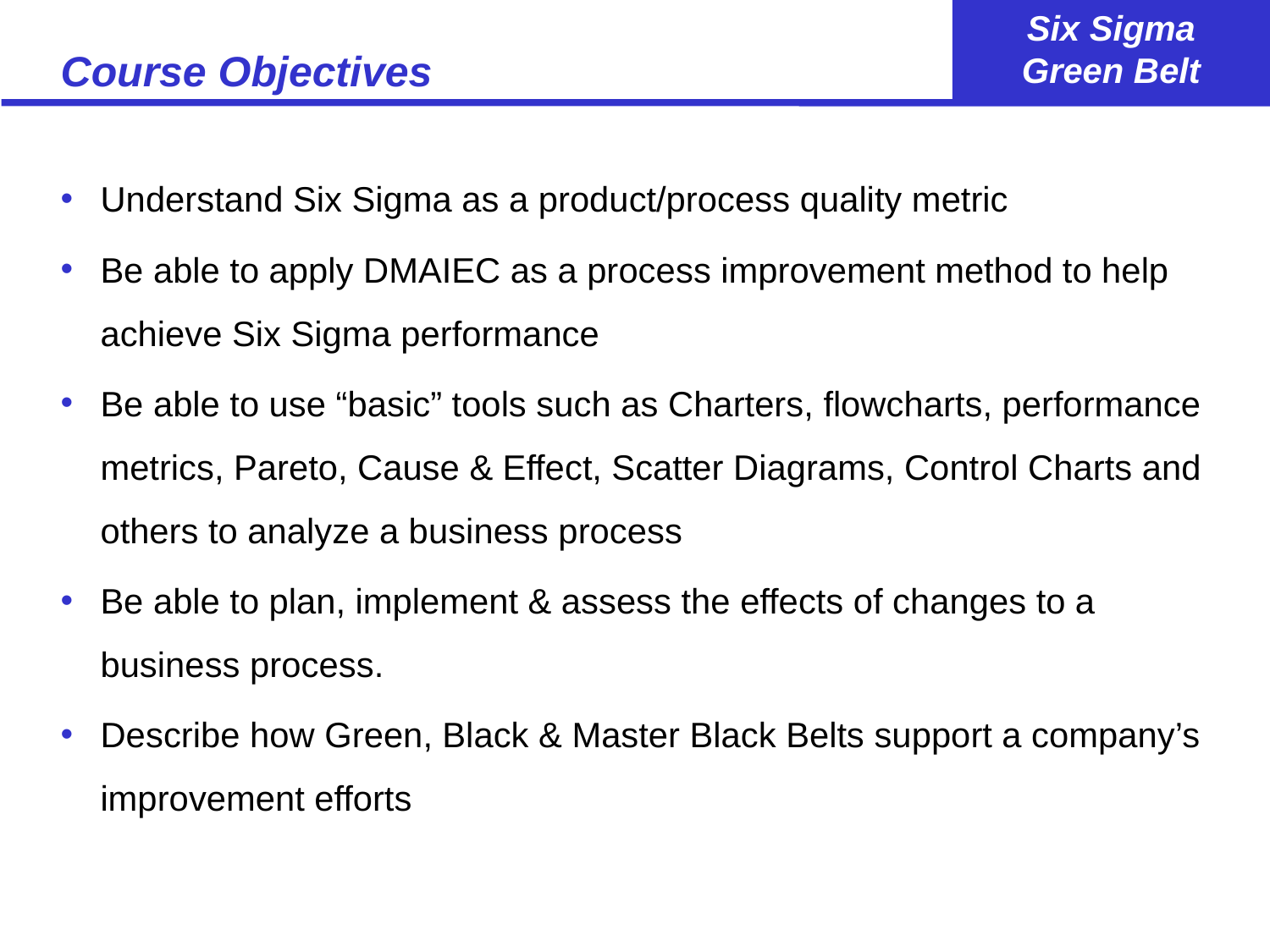

# Course Objectives
Understand Six Sigma as a product/process quality metric
Be able to apply DMAIEC as a process improvement method to help achieve Six Sigma performance
Be able to use “basic” tools such as Charters, flowcharts, performance metrics, Pareto, Cause & Effect, Scatter Diagrams, Control Charts and others to analyze a business process
Be able to plan, implement & assess the effects of changes to a business process.
Describe how Green, Black & Master Black Belts support a company’s improvement efforts